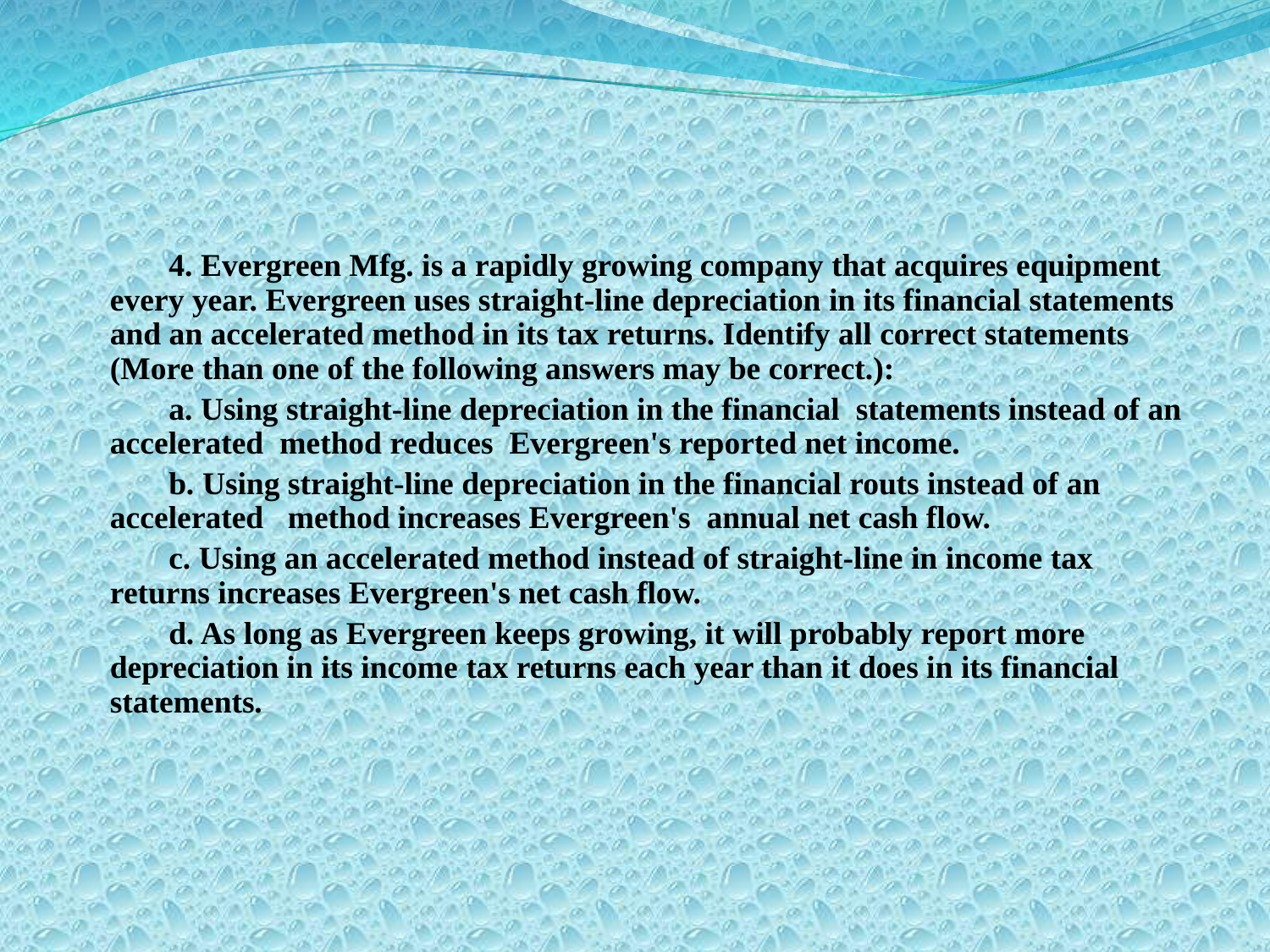

4. Evergreen Mfg. is a rapidly growing company that acquires equipment every year. Evergreen uses straight-line depreciation in its financial statements and an accelerated method in its tax returns. Identify all correct statements (More than one of the following answers may be correct.):
            a. Using straight-line depreciation in the financial  statements instead of an accelerated  method reduces  Evergreen's reported net income.
            b. Using straight-line depreciation in the financial routs instead of an accelerated   method increases Evergreen's  annual net cash flow.
            c. Using an accelerated method instead of straight-line in income tax returns increases Evergreen's net cash flow.
            d. As long as Evergreen keeps growing, it will probably report more depreciation in its income tax returns each year than it does in its financial statements.